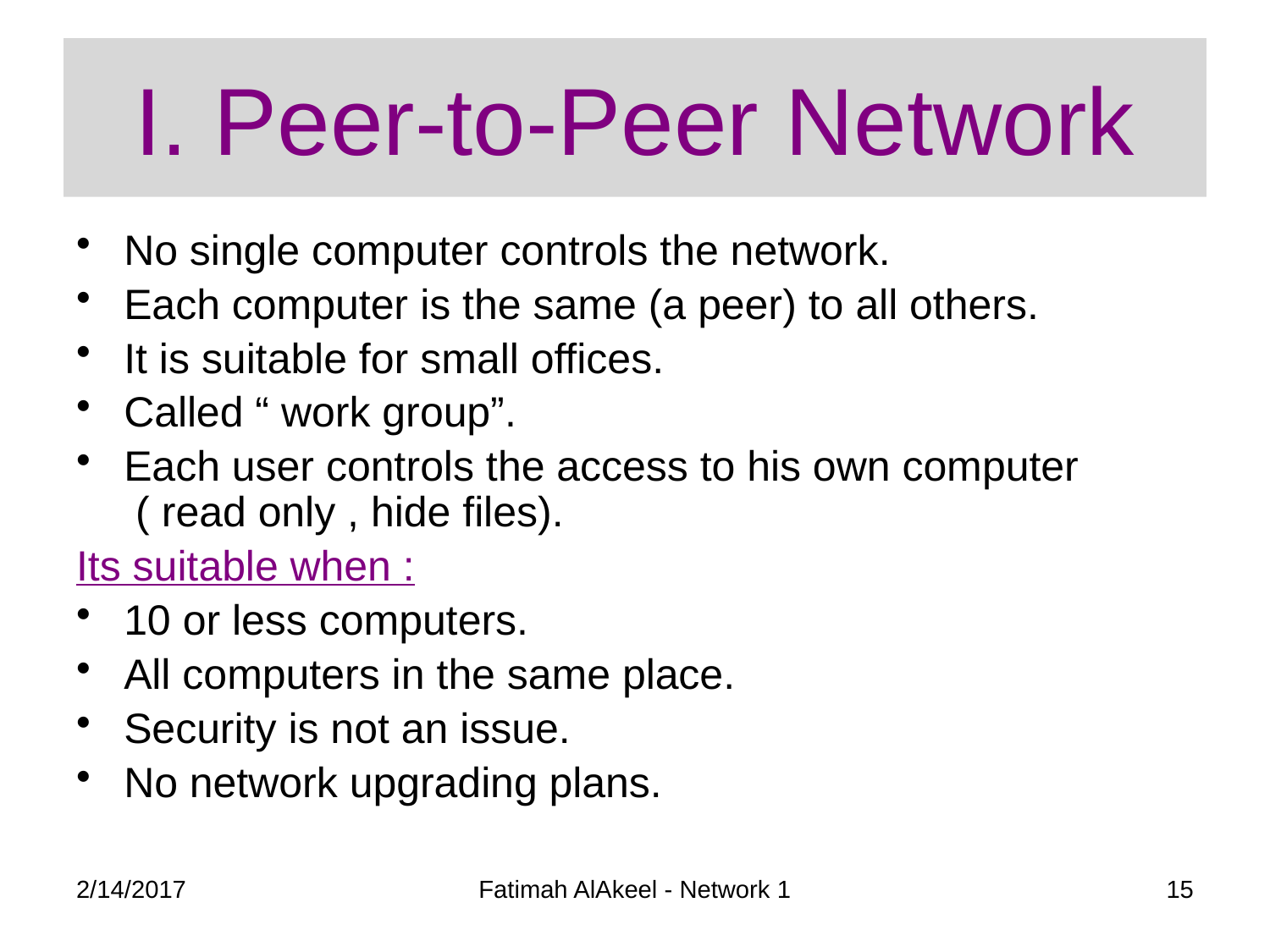

# I. Peer-to-Peer Network
No single computer controls the network.
Each computer is the same (a peer) to all others.
It is suitable for small offices.
Called “ work group”.
Each user controls the access to his own computer
 ( read only , hide files).
Its suitable when :
10 or less computers.
All computers in the same place.
Security is not an issue.
No network upgrading plans.
2/14/2017
Fatimah AlAkeel - Network 1
15